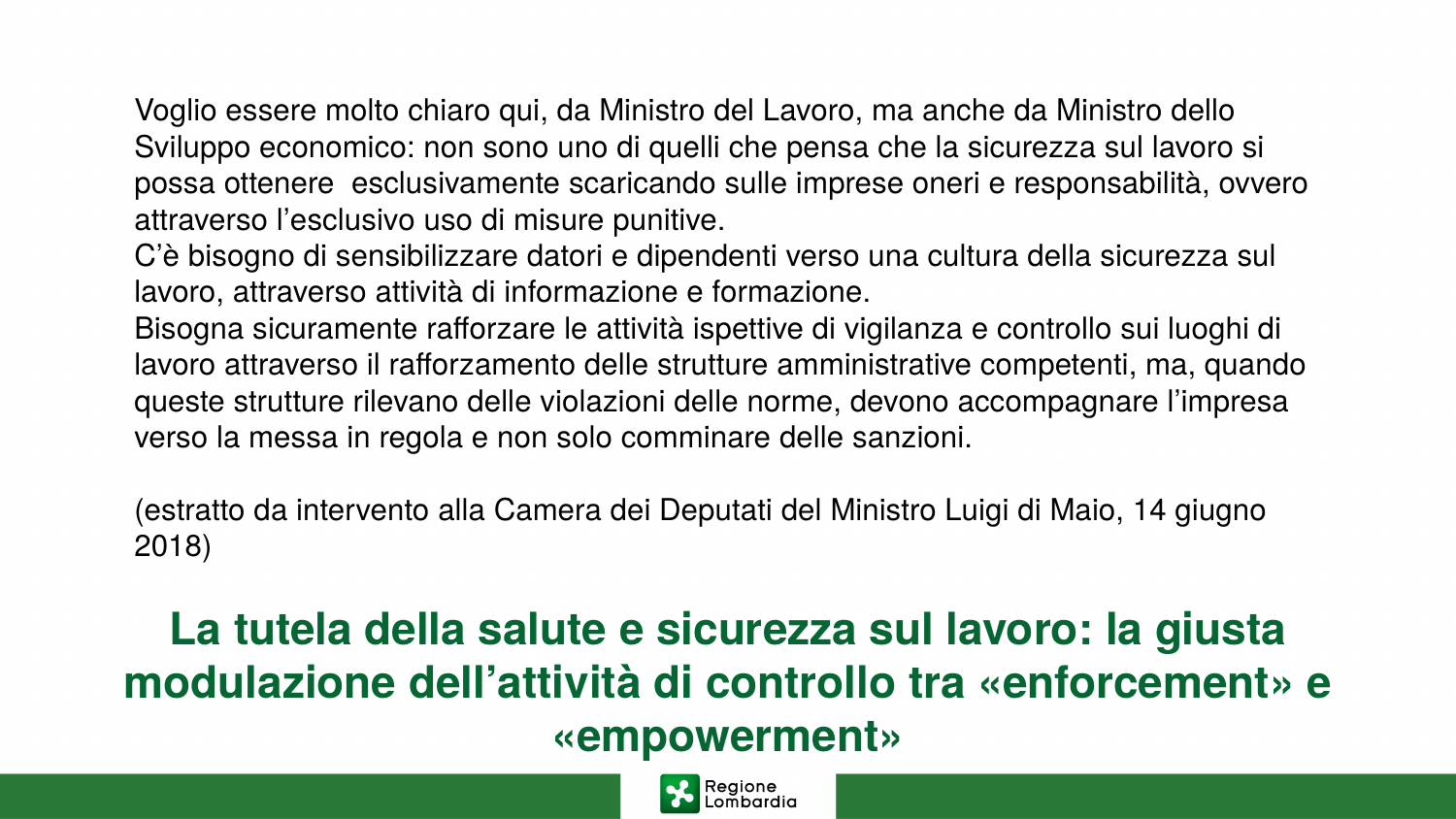

Voglio essere molto chiaro qui, da Ministro del Lavoro, ma anche da Ministro dello Sviluppo economico: non sono uno di quelli che pensa che la sicurezza sul lavoro si possa ottenere  esclusivamente scaricando sulle imprese oneri e responsabilità, ovvero attraverso l’esclusivo uso di misure punitive.
C’è bisogno di sensibilizzare datori e dipendenti verso una cultura della sicurezza sul lavoro, attraverso attività di informazione e formazione.
Bisogna sicuramente rafforzare le attività ispettive di vigilanza e controllo sui luoghi di lavoro attraverso il rafforzamento delle strutture amministrative competenti, ma, quando queste strutture rilevano delle violazioni delle norme, devono accompagnare l’impresa verso la messa in regola e non solo comminare delle sanzioni.

(estratto da intervento alla Camera dei Deputati del Ministro Luigi di Maio, 14 giugno 2018)
# La tutela della salute e sicurezza sul lavoro: la giusta modulazione dell’attività di controllo tra «enforcement» e «empowerment»